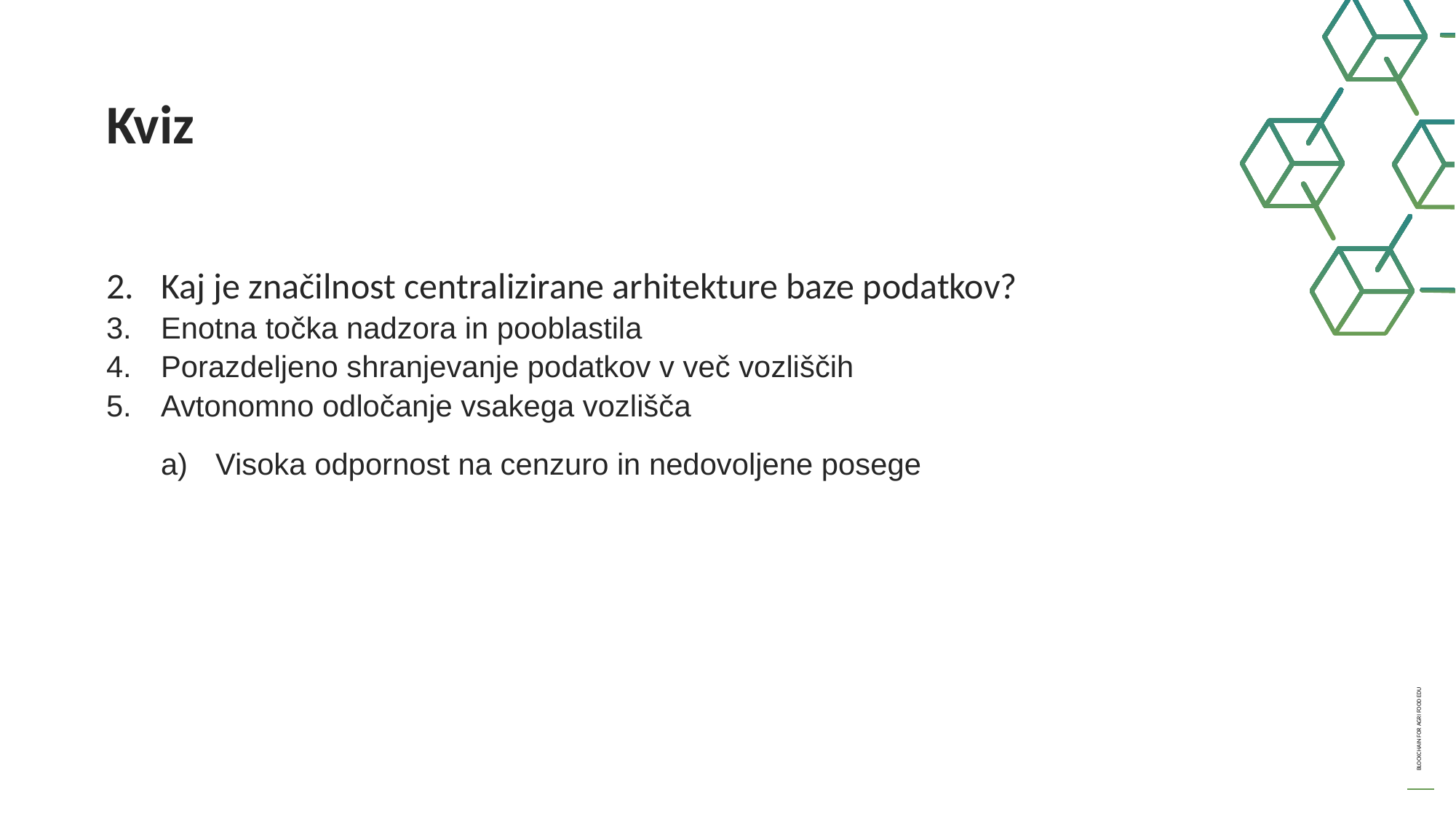

Kviz
Kaj je značilnost centralizirane arhitekture baze podatkov?
Enotna točka nadzora in pooblastila
Porazdeljeno shranjevanje podatkov v več vozliščih
Avtonomno odločanje vsakega vozlišča
Visoka odpornost na cenzuro in nedovoljene posege